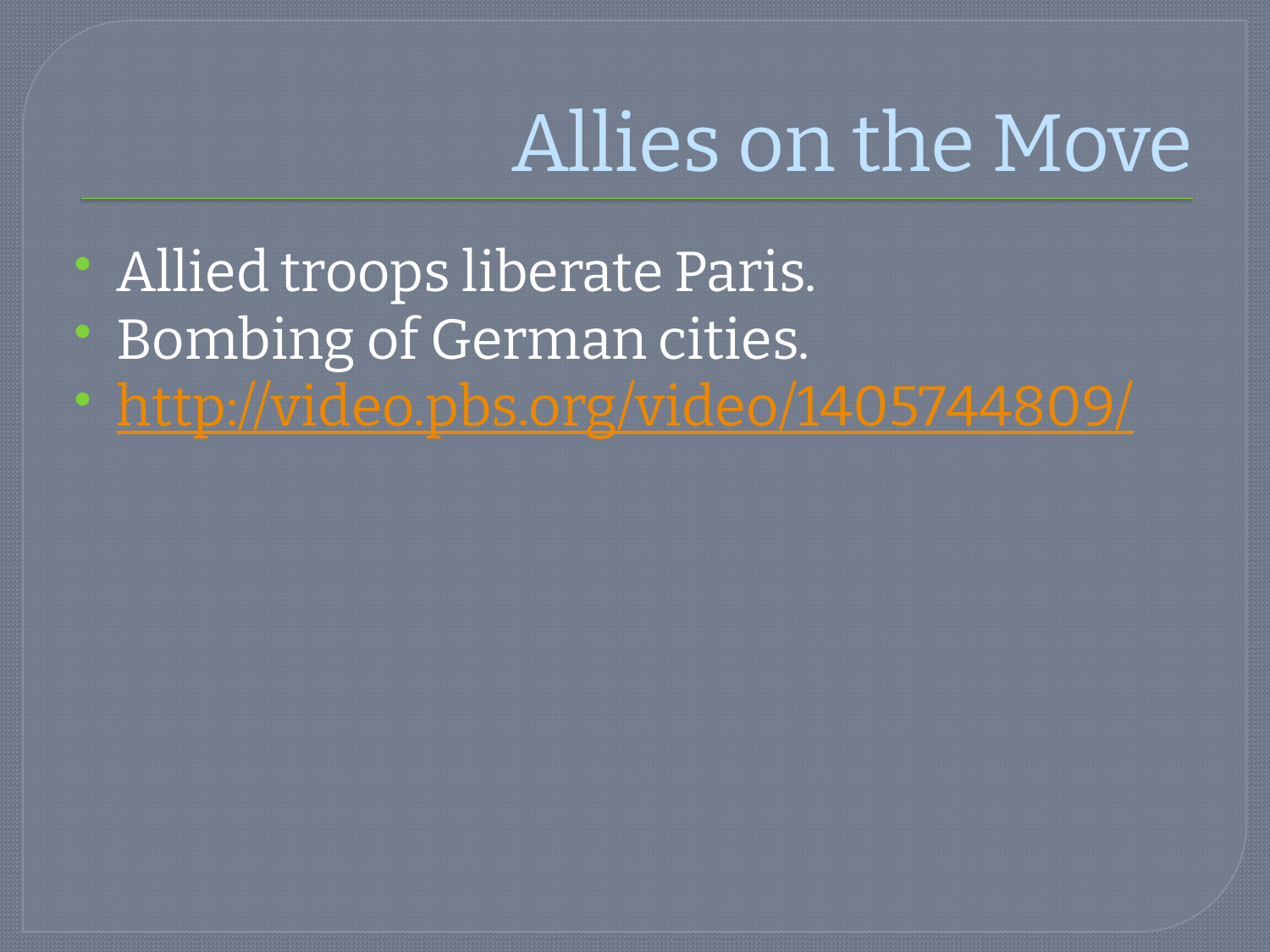

# Allies on the Move
Allied troops liberate Paris.
Bombing of German cities.
http://video.pbs.org/video/1405744809/